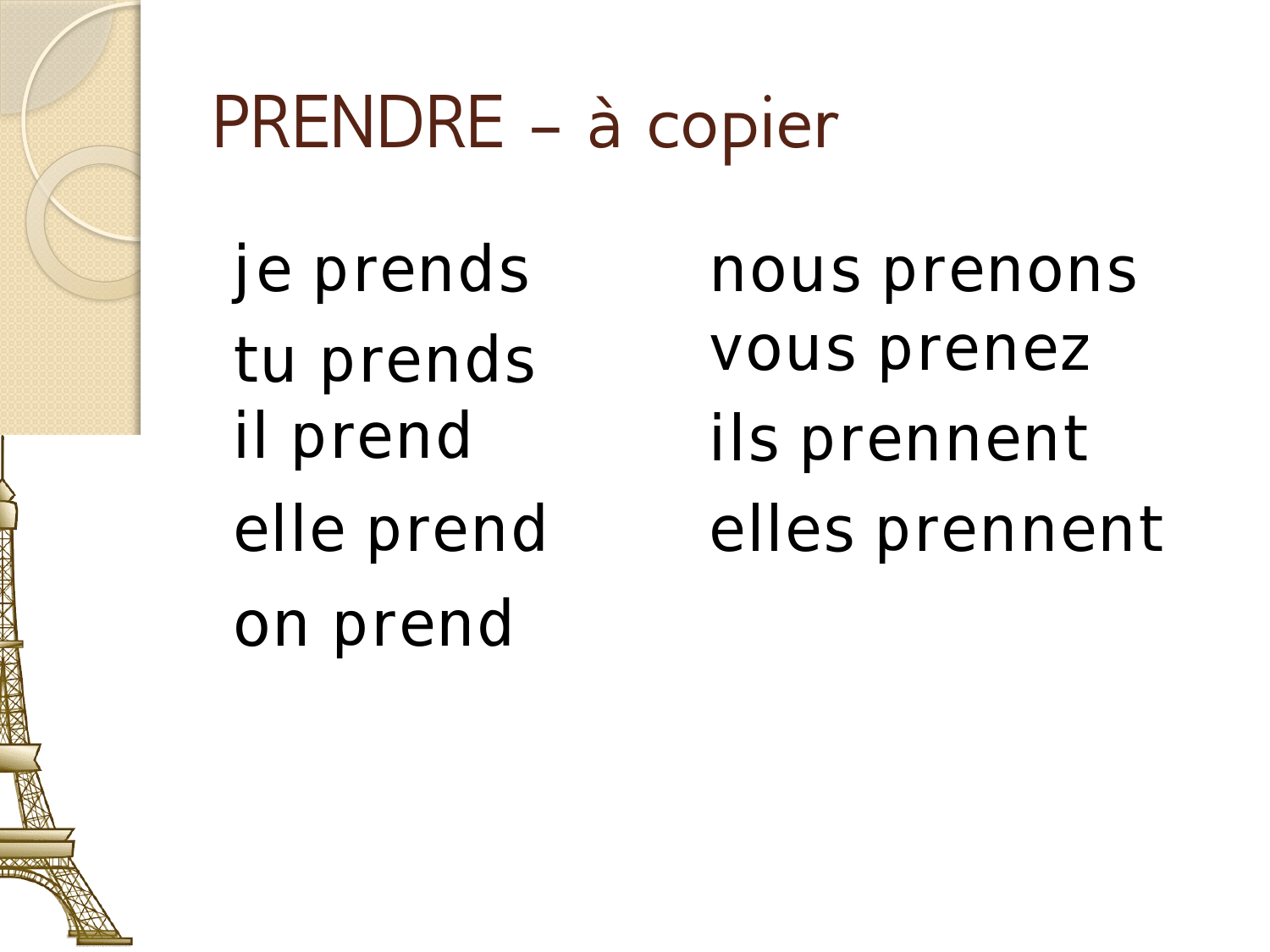

# PRENDRE – à copier
je prends
nous prenons
vous prenez
tu prends
il prend
ils prennent
elle prend
elles prennent
on prend